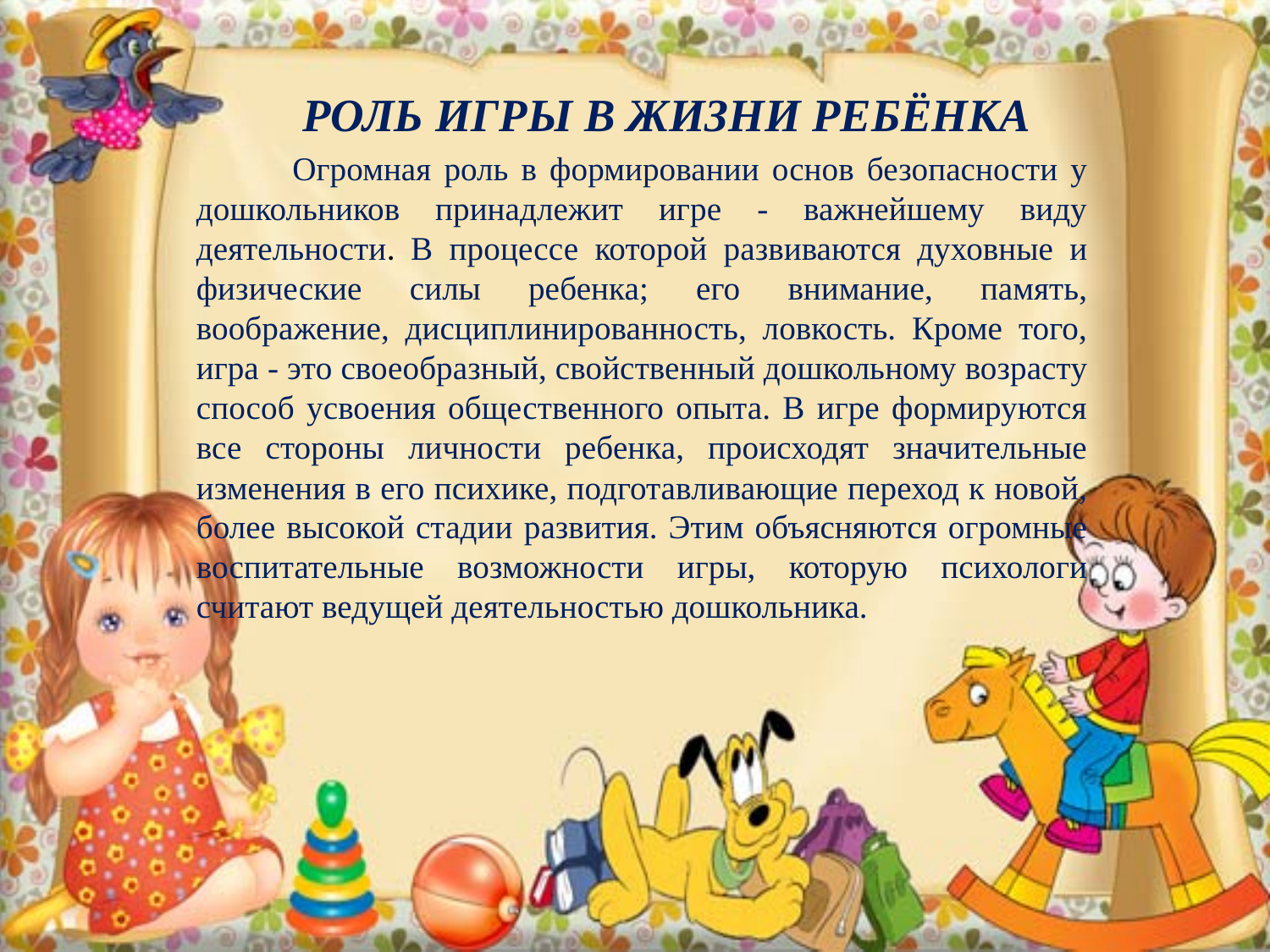

Роль игры в жизни ребёнка
           Огромная роль в формировании основ безопасности у дошкольников принадлежит игре - важнейшему виду деятельности. В процессе которой развиваются духовные и физические силы ребенка; его внимание, память, воображение, дисциплинированность, ловкость. Кроме того, игра - это своеобразный, свойственный дошкольному возрасту способ усвоения общественного опыта. В игре формируются все стороны личности ребенка, происходят значительные изменения в его психике, подготавливающие переход к новой, более высокой стадии развития. Этим объясняются огромные воспитательные возможности игры, которую психологи считают ведущей деятельностью дошкольника.